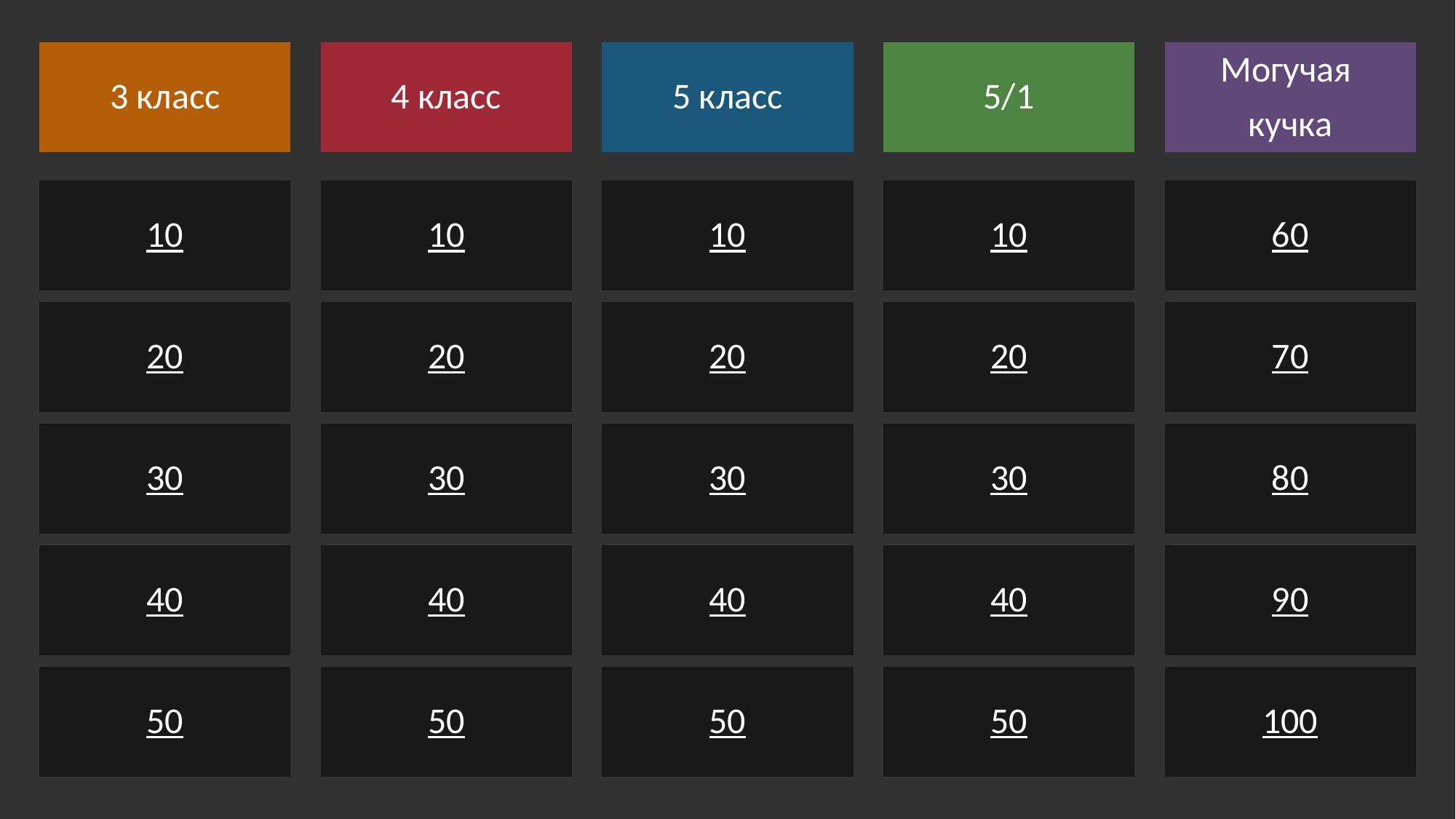

3 класс
4 класс
5 класс
5/1
Могучая
кучка
10
10
10
10
60
20
20
20
20
70
30
30
30
30
80
40
40
40
40
90
50
50
50
50
100